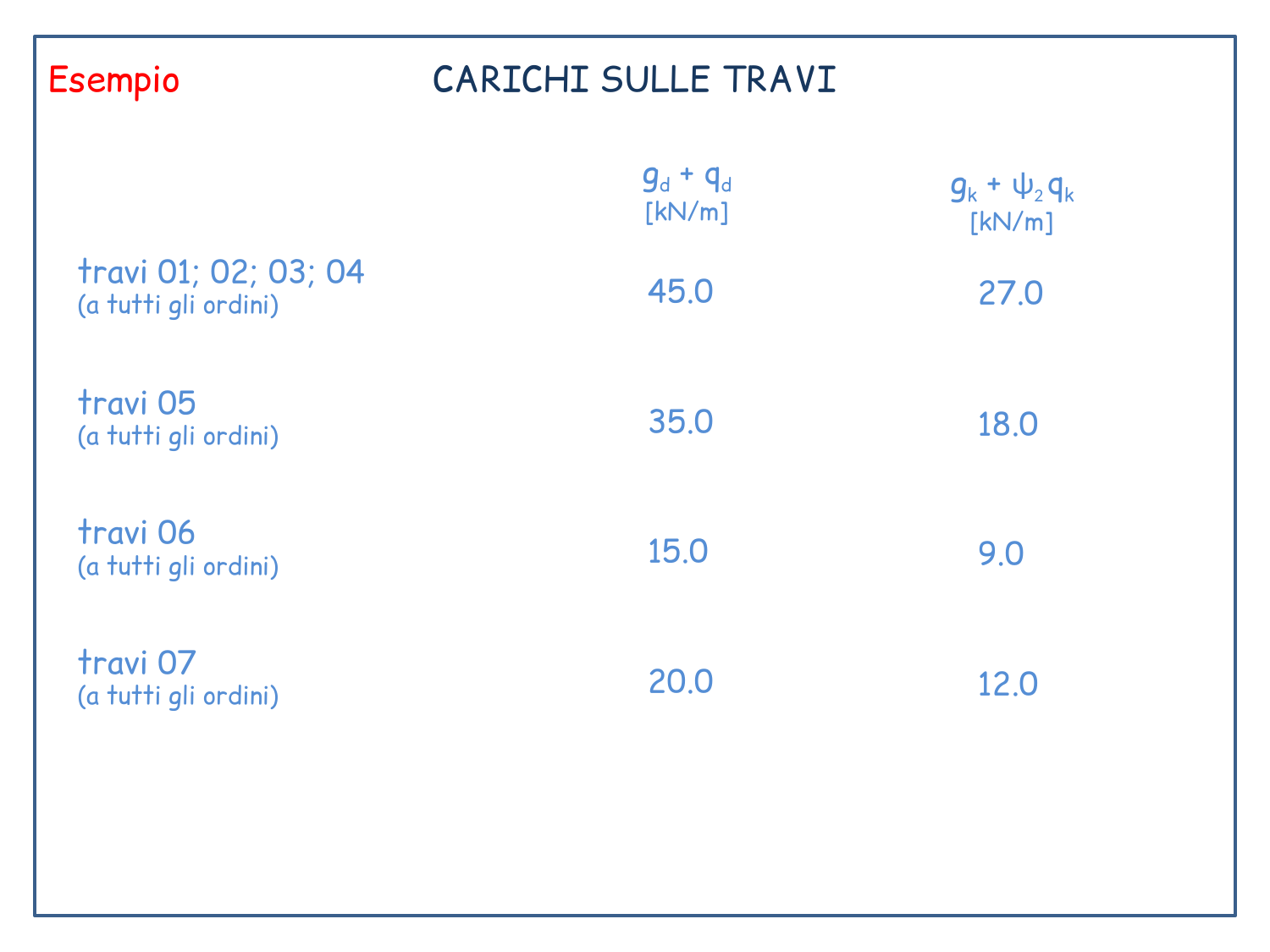

CARICHI SULLE TRAVI
Esempio
gd + qd
[kN/m]
gk + ψ2 qk
[kN/m]

travi 01; 02; 03; 04
(a tutti gli ordini)
45.0
27.0
travi 05
(a tutti gli ordini)
35.0
18.0
travi 06
(a tutti gli ordini)
15.0
9.0
travi 07
(a tutti gli ordini)
20.0
12.0